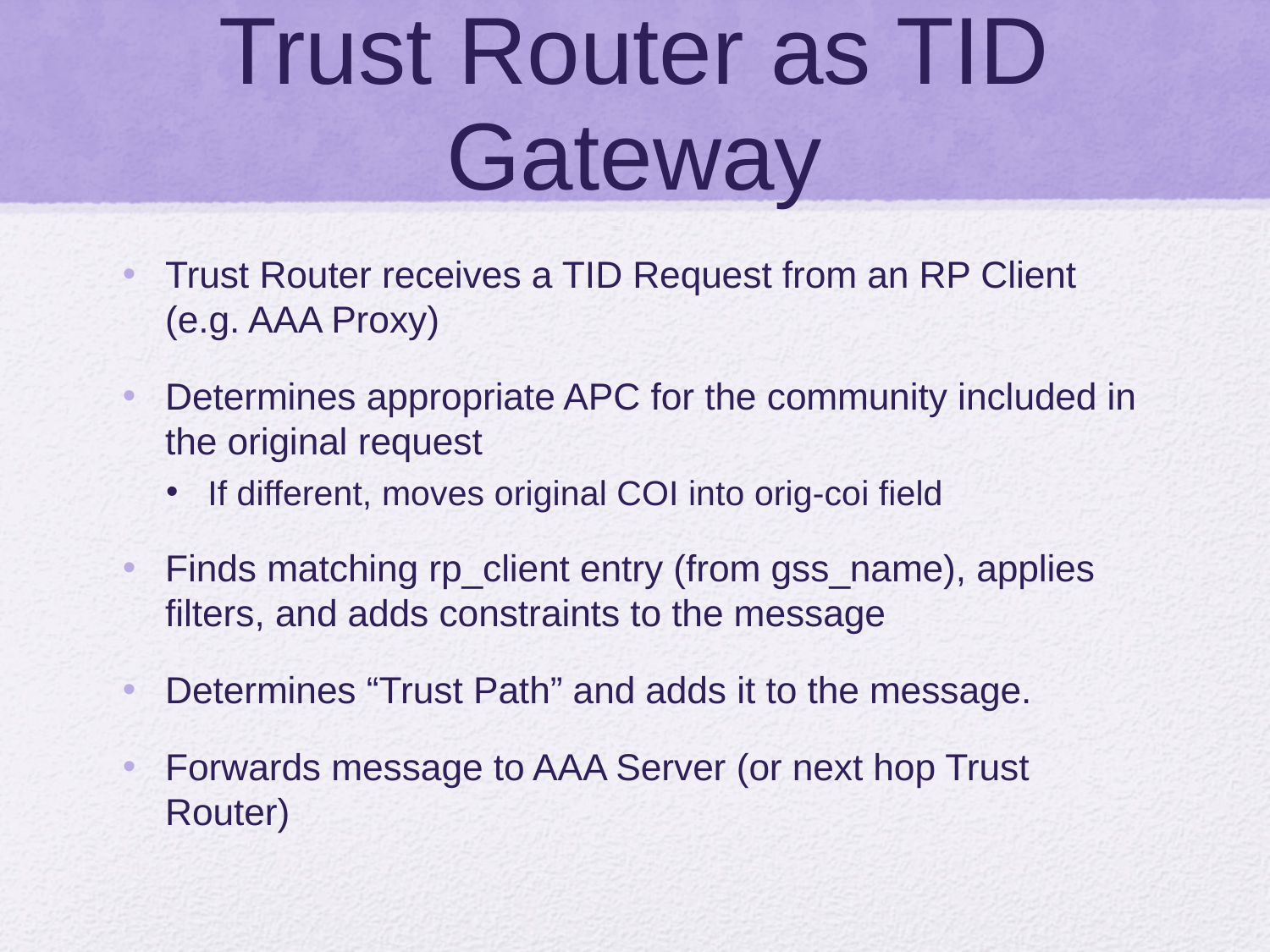

# Trust Router as TID Gateway
Trust Router receives a TID Request from an RP Client (e.g. AAA Proxy)
Determines appropriate APC for the community included in the original request
If different, moves original COI into orig-coi field
Finds matching rp_client entry (from gss_name), applies filters, and adds constraints to the message
Determines “Trust Path” and adds it to the message.
Forwards message to AAA Server (or next hop Trust Router)